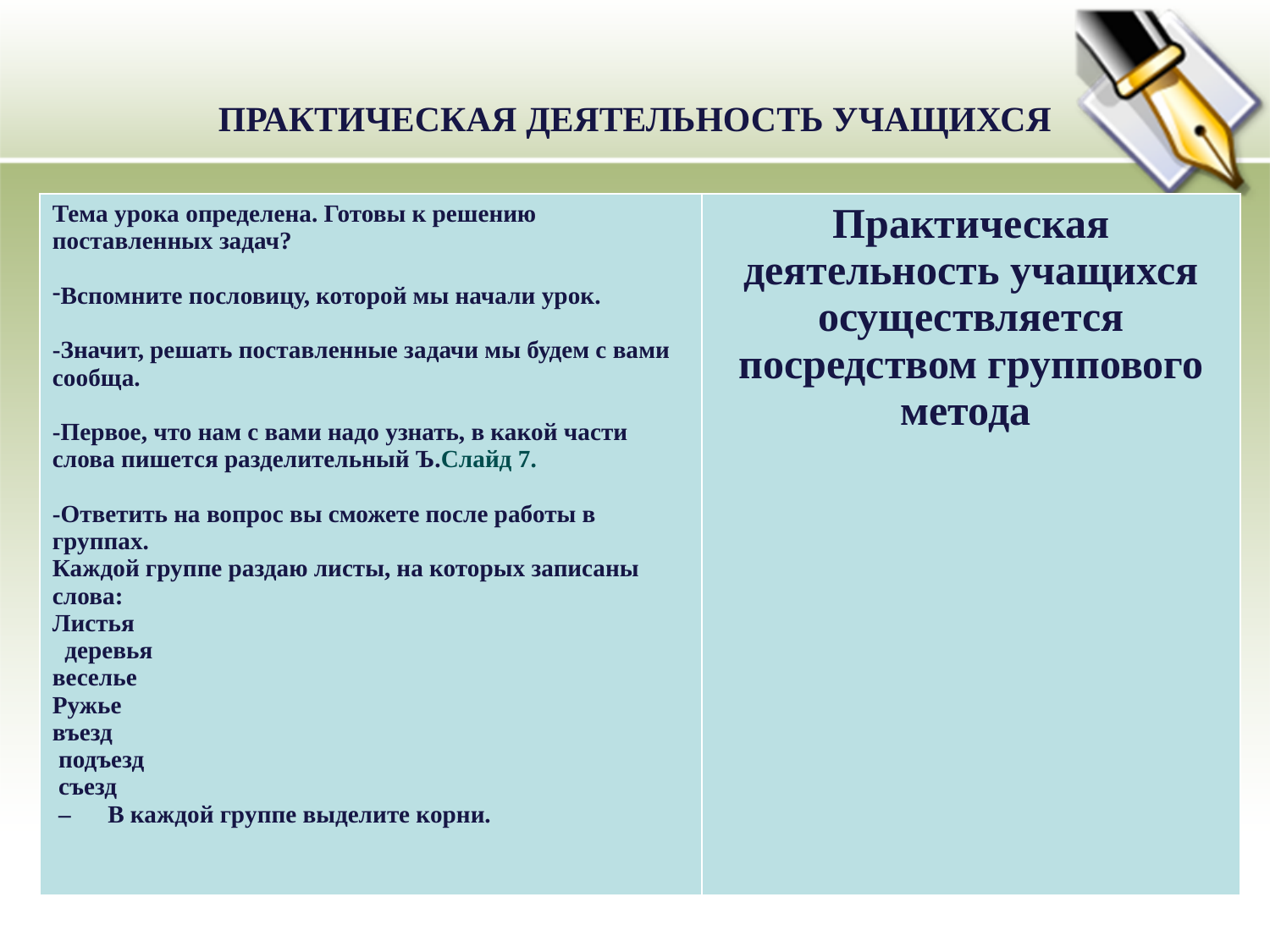

# ПРАКТИЧЕСКАЯ ДЕЯТЕЛЬНОСТЬ УЧАЩИХСЯ
| Тема урока определена. Готовы к решению поставленных задач? Вспомните пословицу, которой мы начали урок. -Значит, решать поставленные задачи мы будем с вами сообща. -Первое, что нам с вами надо узнать, в какой части слова пишется разделительный Ъ.Слайд 7. -Ответить на вопрос вы сможете после работы в группах. Каждой группе раздаю листы, на которых записаны слова: Листья деревья веселье Ружье въезд подъезд съезд – В каждой группе выделите корни. | Практическая деятельность учащихся осуществляется посредством группового метода |
| --- | --- |